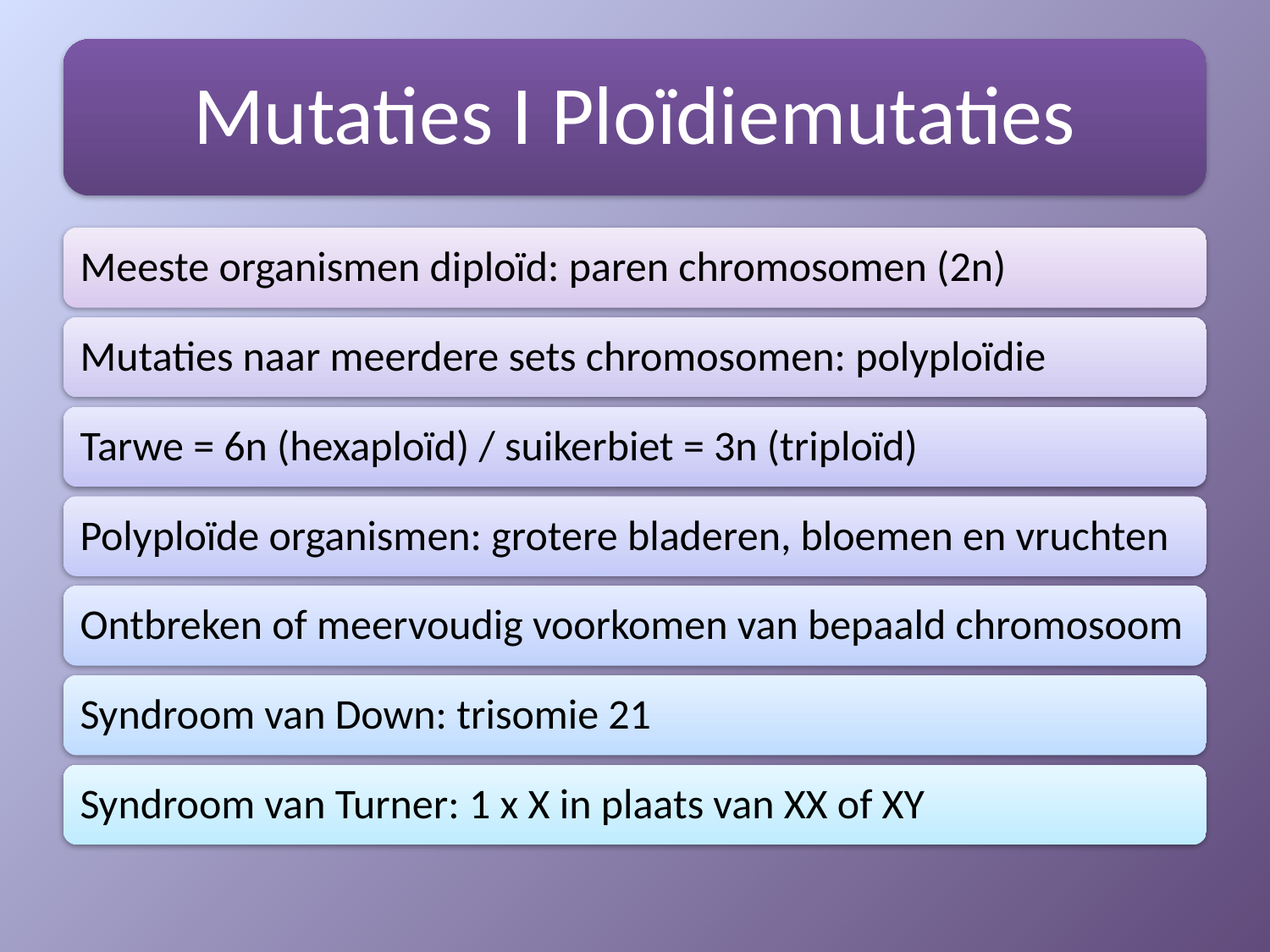

Mutaties I Ploïdiemutaties
Meeste organismen diploïd: paren chromosomen (2n)
Mutaties naar meerdere sets chromosomen: polyploïdie
Tarwe = 6n (hexaploïd) / suikerbiet = 3n (triploïd)
Polyploïde organismen: grotere bladeren, bloemen en vruchten
Ontbreken of meervoudig voorkomen van bepaald chromosoom
Syndroom van Down: trisomie 21
Syndroom van Turner: 1 x X in plaats van XX of XY